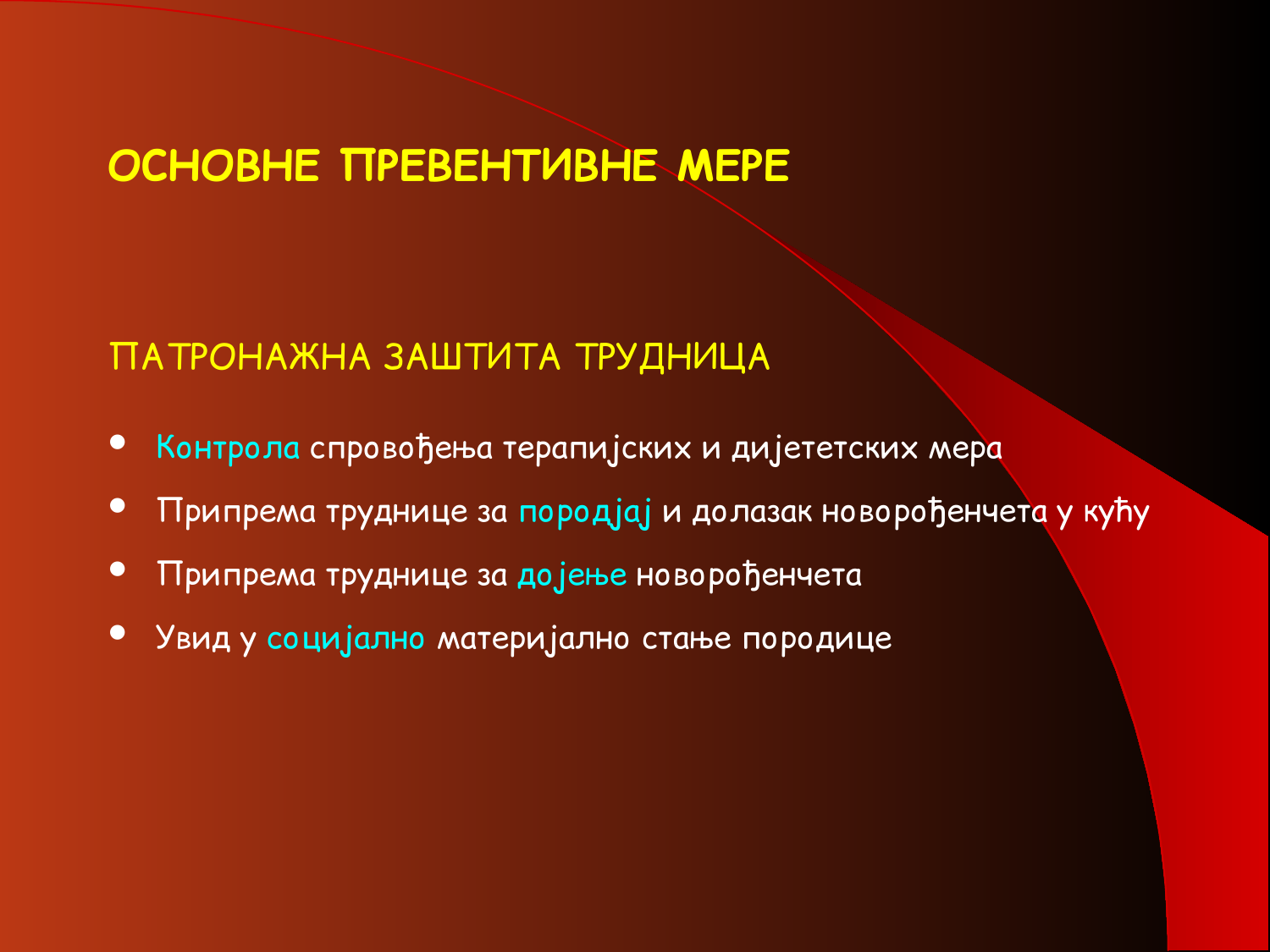

# ОСНОВНЕ ПРЕВЕНТИВНЕ МЕРЕ
ПАТРОНАЖНА ЗАШТИТА ТРУДНИЦА

Контрола спровођења терапијских и дијететских мера
Припрема труднице за породјај и долазак новорођенчета у кућу
Припрема труднице за дојење новорођенчета
Увид у социјално материјално стање породице